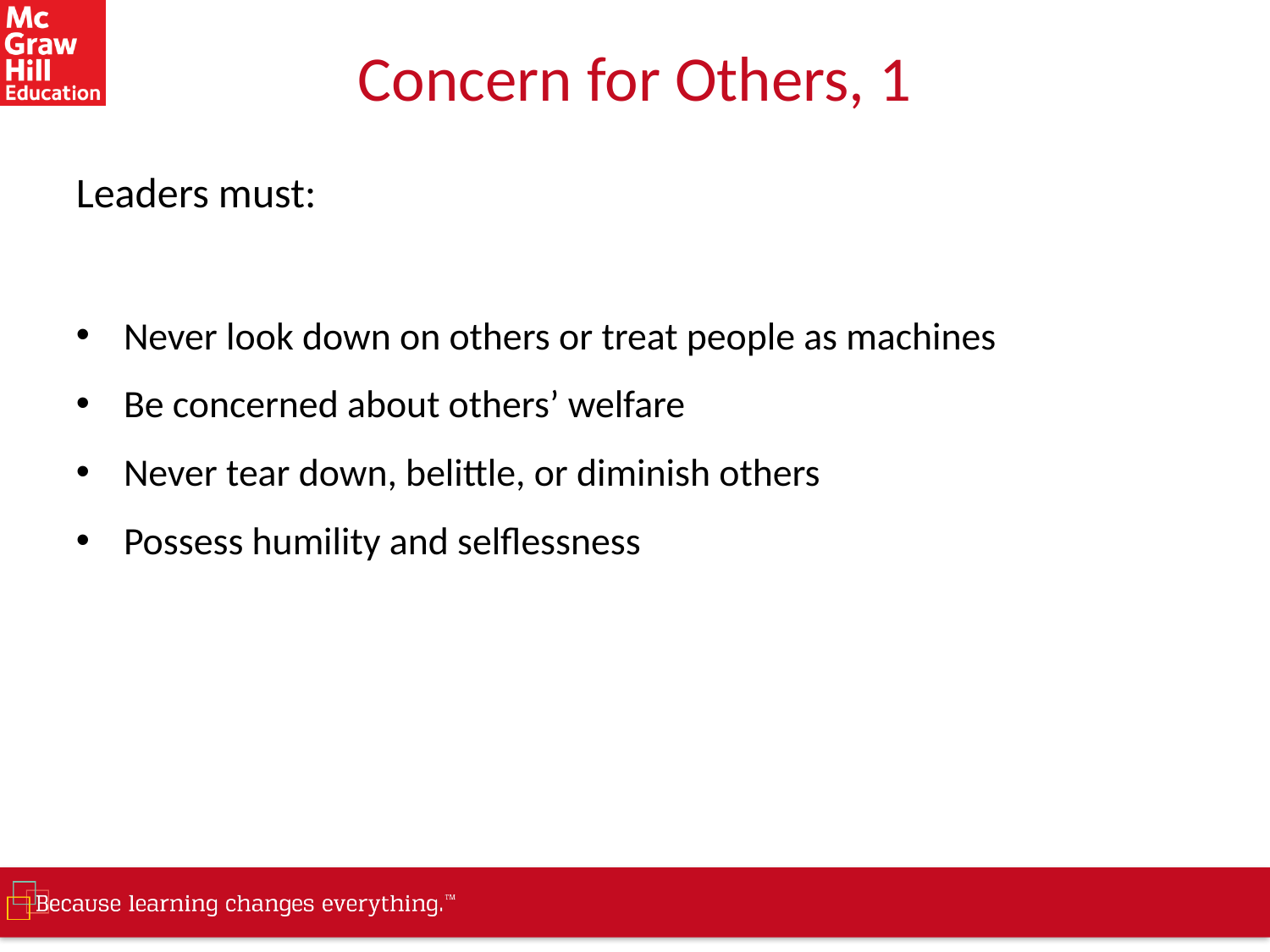

# Concern for Others, 1
Leaders must:

Never look down on others or treat people as machines
Be concerned about others’ welfare
Never tear down, belittle, or diminish others
Possess humility and selflessness